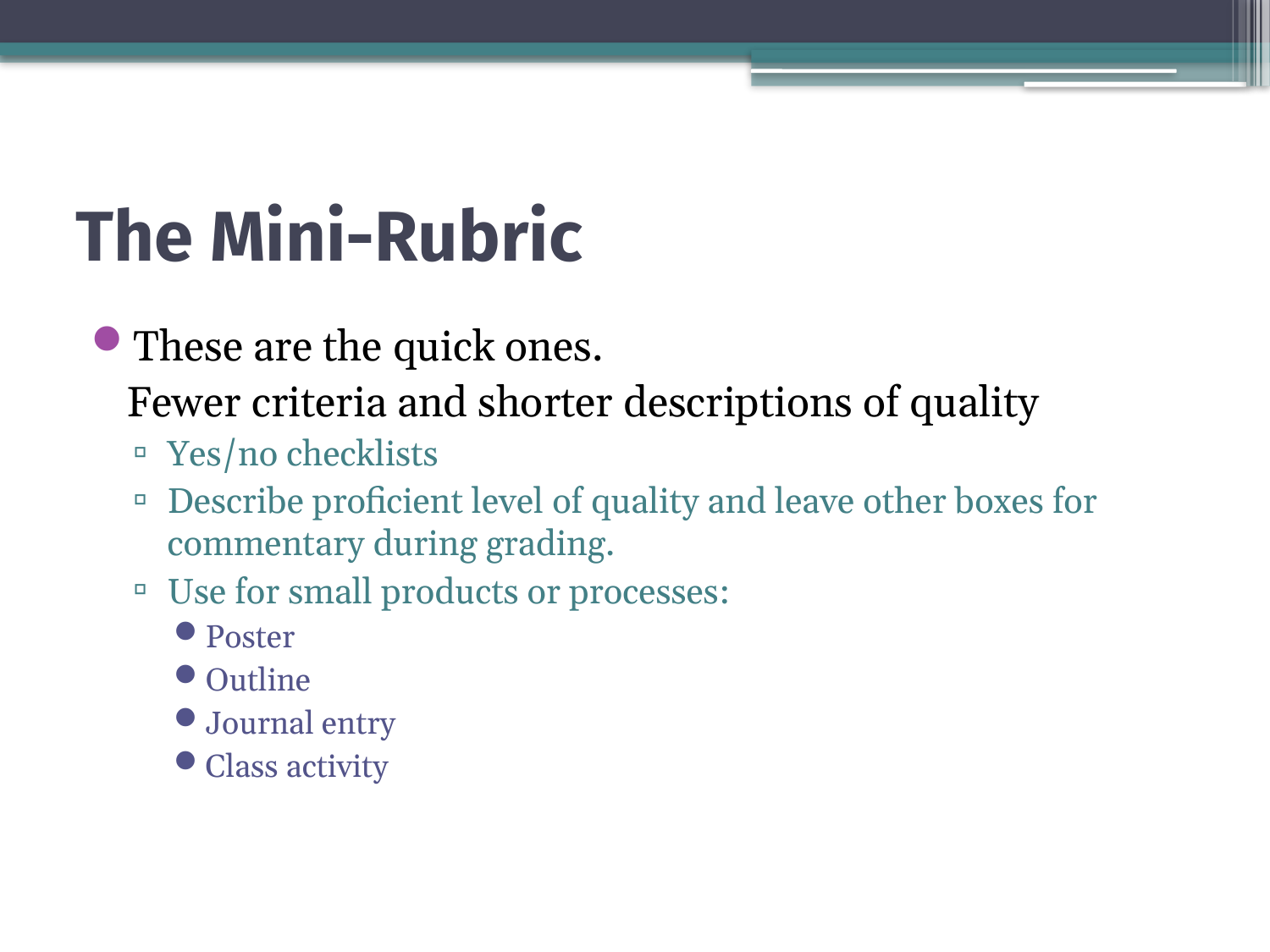

# The Mini-Rubric
These are the quick ones.
	Fewer criteria and shorter descriptions of quality
Yes/no checklists
Describe proficient level of quality and leave other boxes for commentary during grading.
Use for small products or processes:
Poster
Outline
Journal entry
Class activity